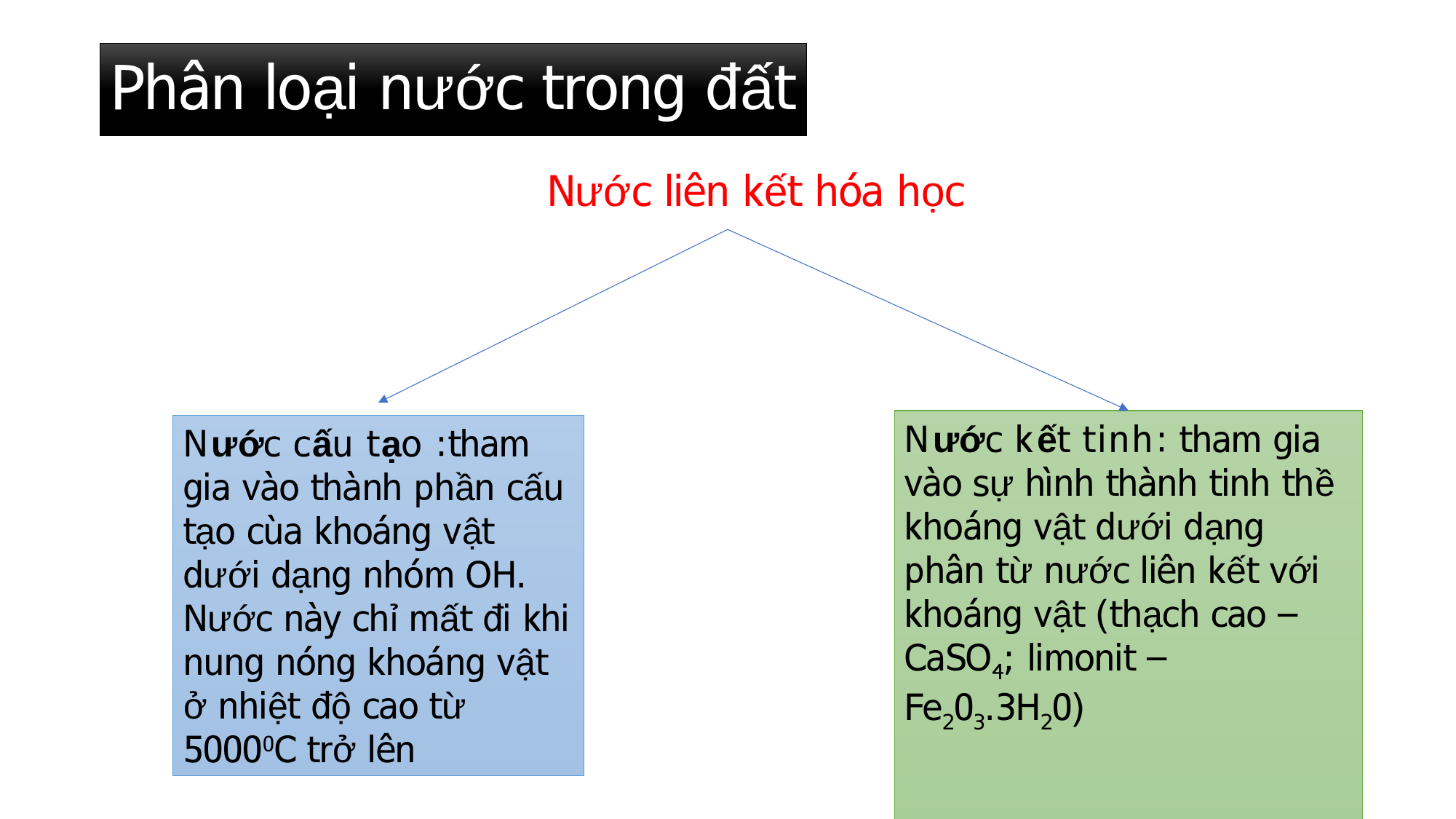

# Phân loại nước trong đất
                                                     Nước liên kết hóa học
Nước kết tinh: tham gia vào sự hình thành tinh thề khoáng vật dưới dạng phân từ nước liên kết với khoáng vật (thạch cao – CaSO4; limonit – Fe203.3H20)

Nước cấu tạo :tham gia vào thành phần cấu tạo cùa khoáng vật dưới dạng nhóm OH. Nước này chỉ mất đi khi nung nóng khoáng vật ở nhiệt độ cao từ 50000C trở lên